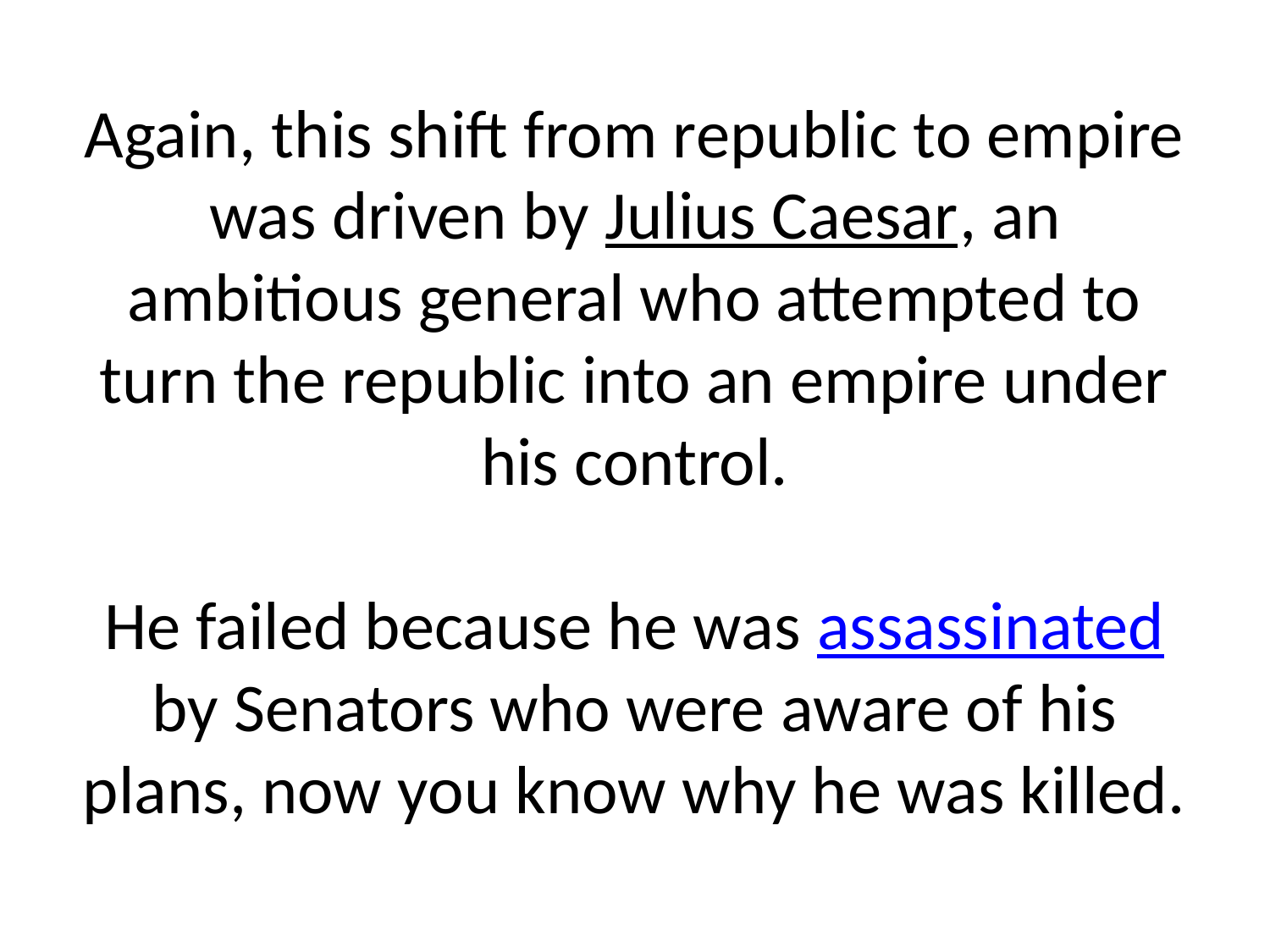

# Again, this shift from republic to empire was driven by Julius Caesar, an ambitious general who attempted to turn the republic into an empire under his control. He failed because he was assassinated by Senators who were aware of his plans, now you know why he was killed.